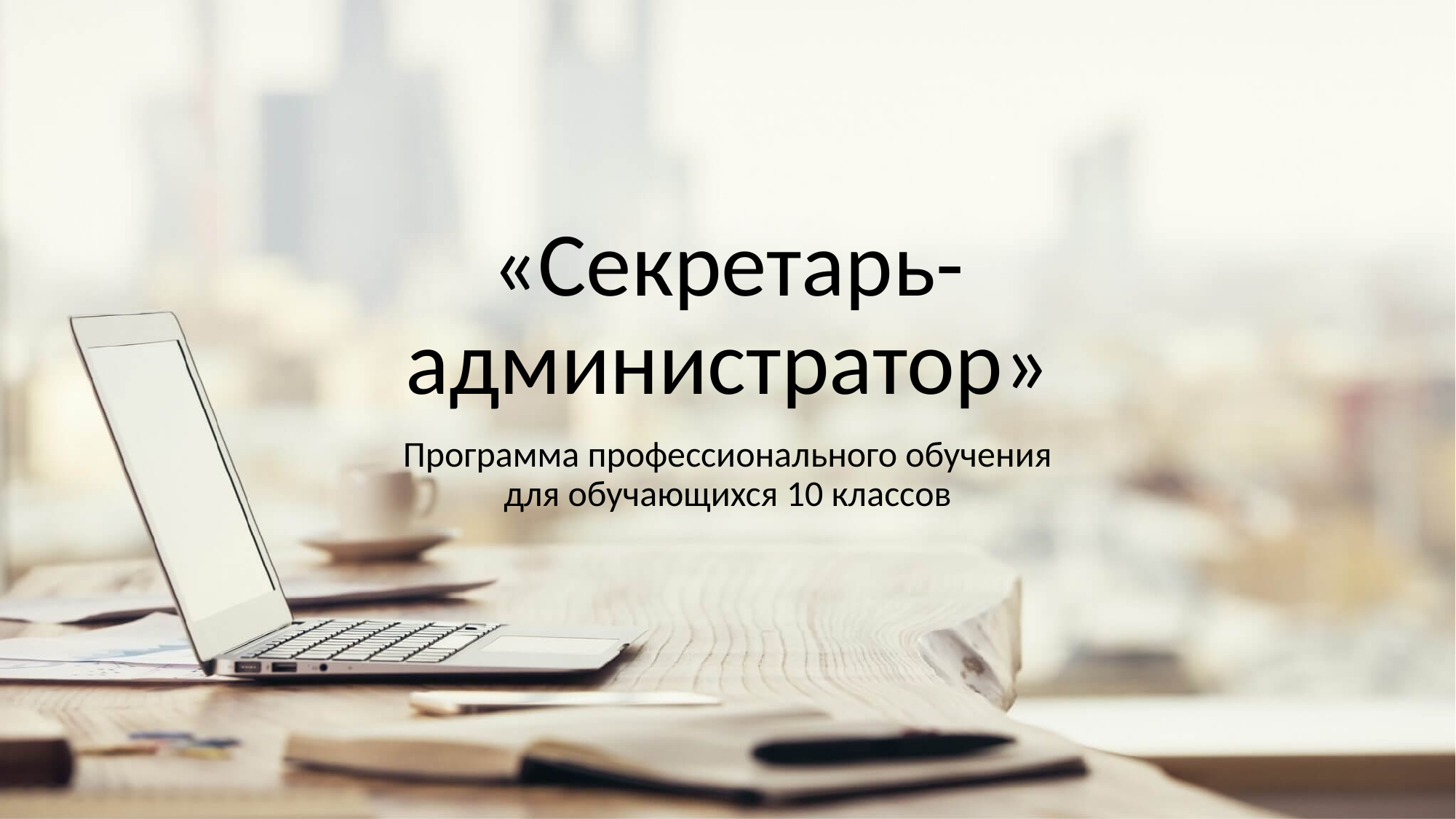

# «Секретарь-администратор»
Программа профессионального обучения
для обучающихся 10 классов